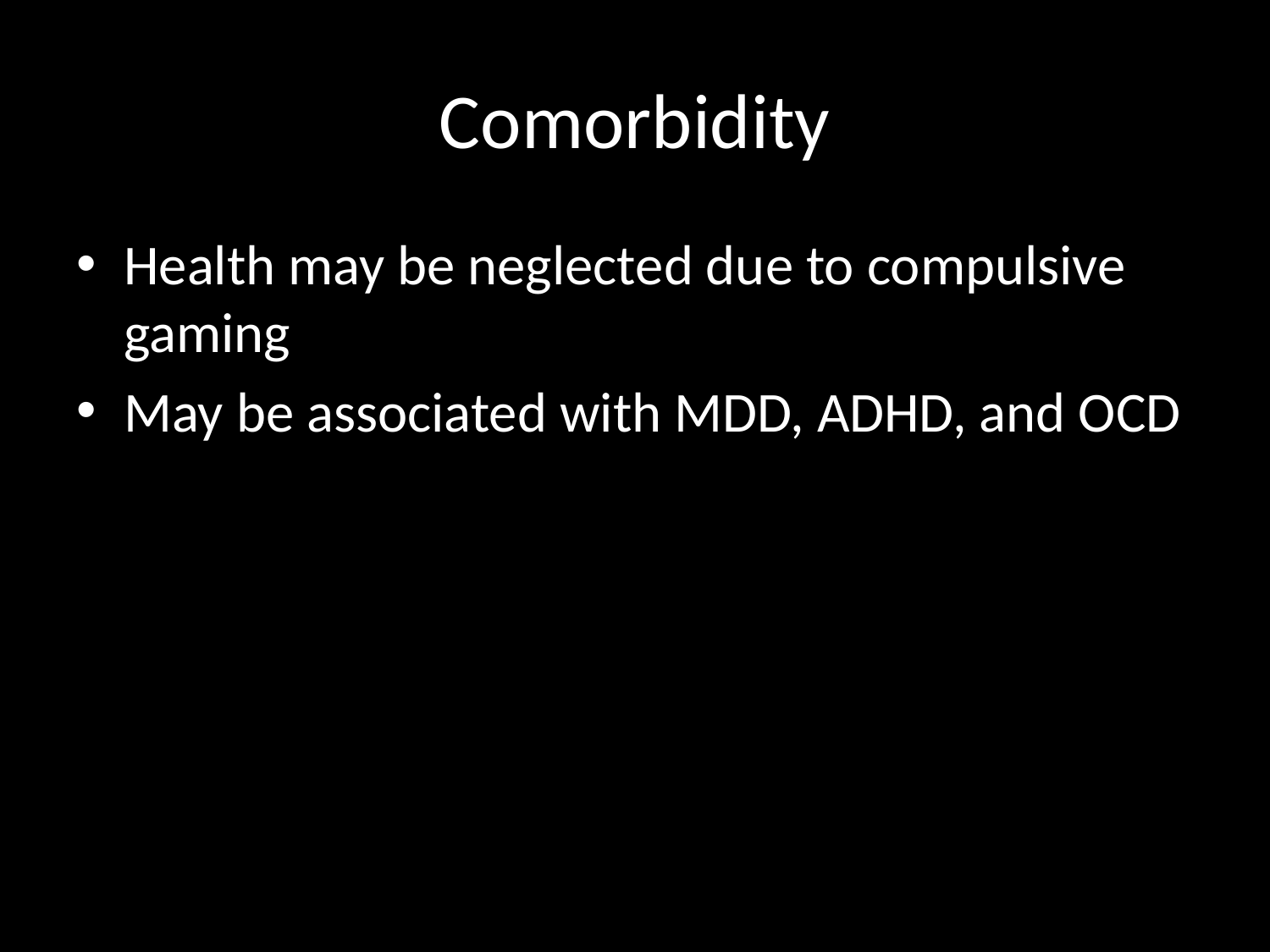

# Comorbidity
Health may be neglected due to compulsive gaming
May be associated with MDD, ADHD, and OCD